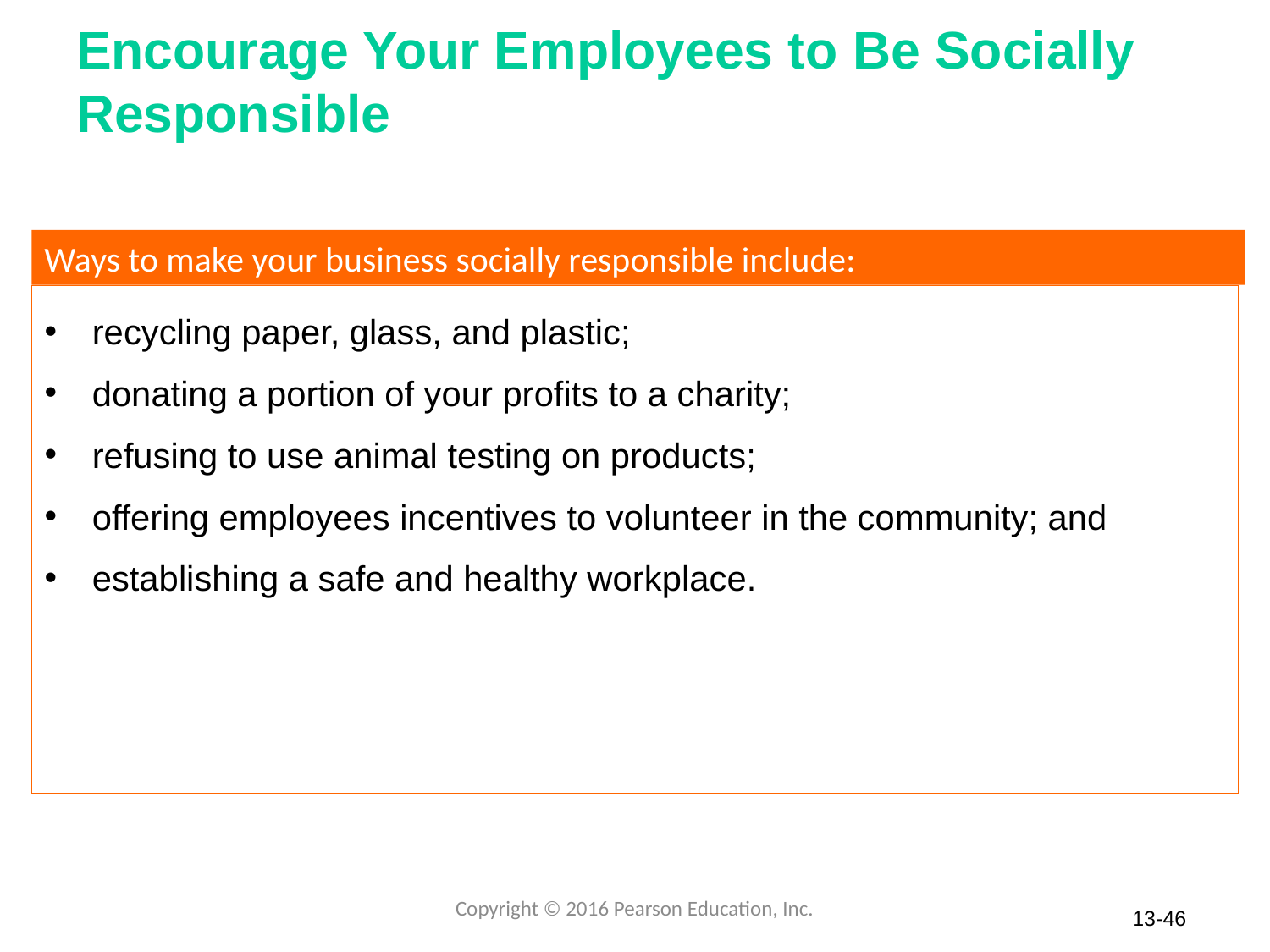

# Encourage Your Employees to Be Socially Responsible
Ways to make your business socially responsible include:

recycling paper, glass, and plastic;

donating a portion of your profits to a charity;

refusing to use animal testing on products;

offering employees incentives to volunteer in the community; and

establishing a safe and healthy workplace.
Copyright © 2016 Pearson Education, Inc.